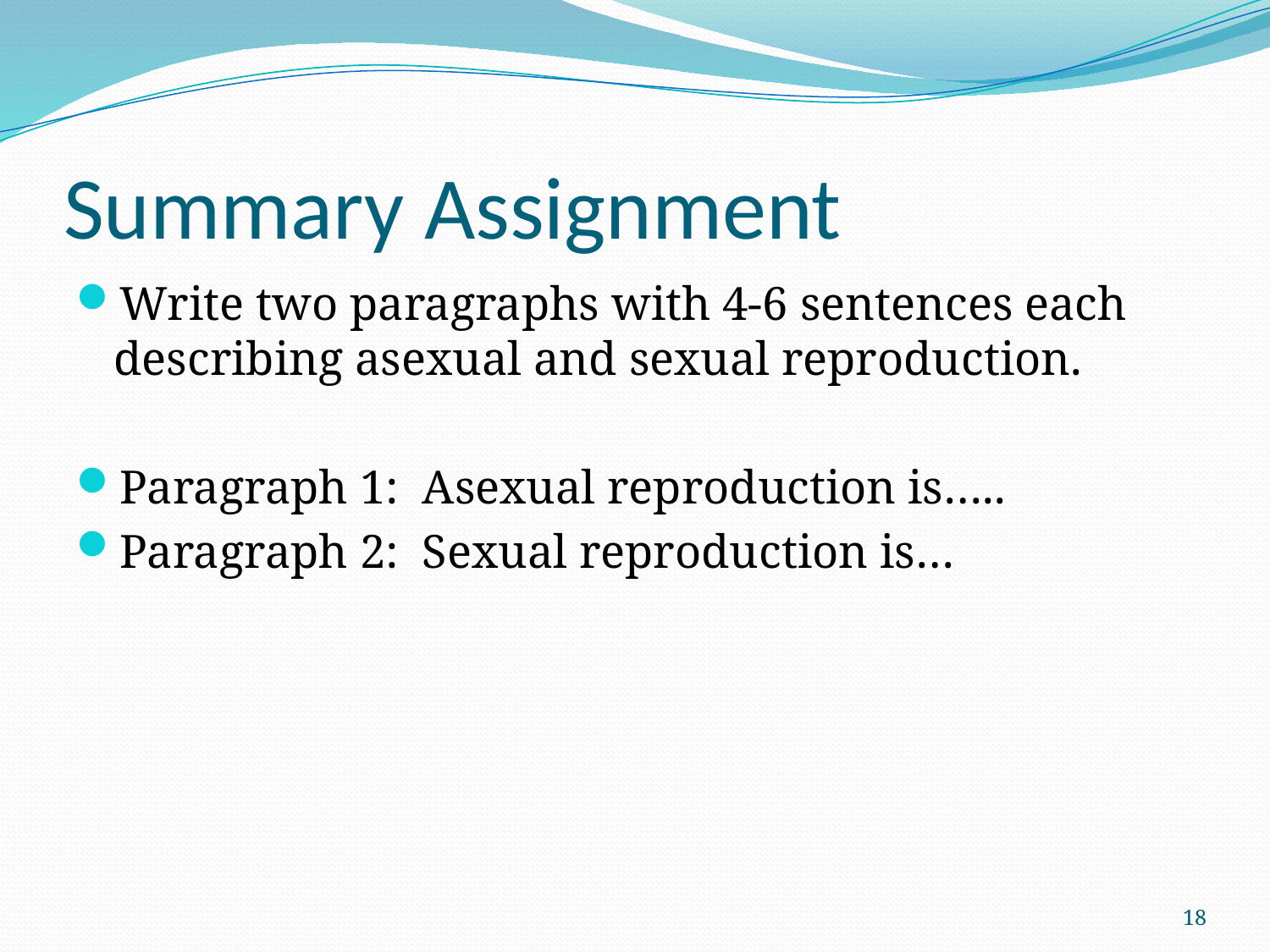

# Summary Assignment
Write two paragraphs with 4-6 sentences each describing asexual and sexual reproduction.

Paragraph 1:  Asexual reproduction is…..
Paragraph 2:  Sexual reproduction is…
18